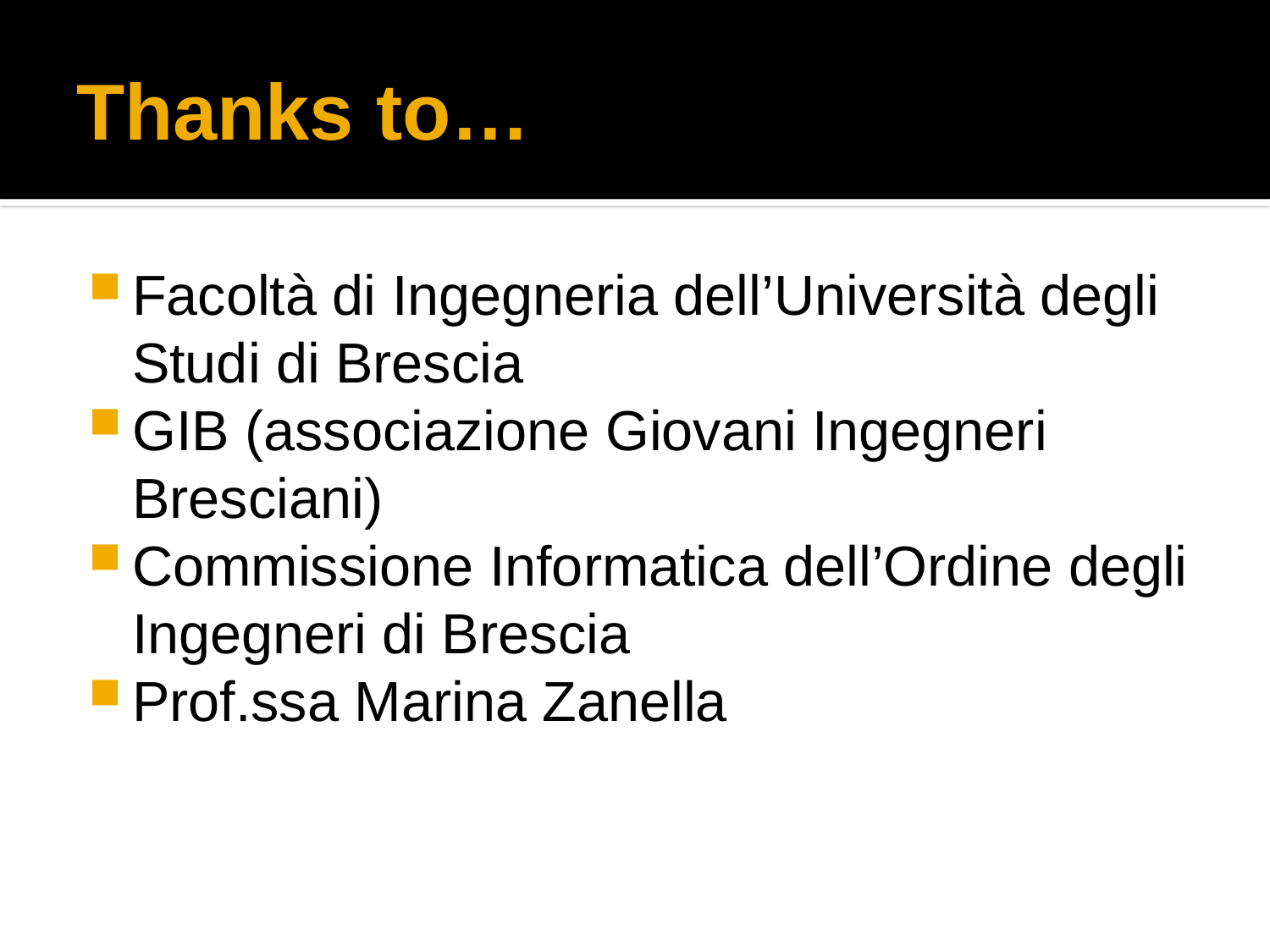

# Thanks to…
Facoltà di Ingegneria dell’Università degli Studi di Brescia
GIB (associazione Giovani Ingegneri Bresciani)
Commissione Informatica dell’Ordine degli Ingegneri di Brescia
Prof.ssa Marina Zanella